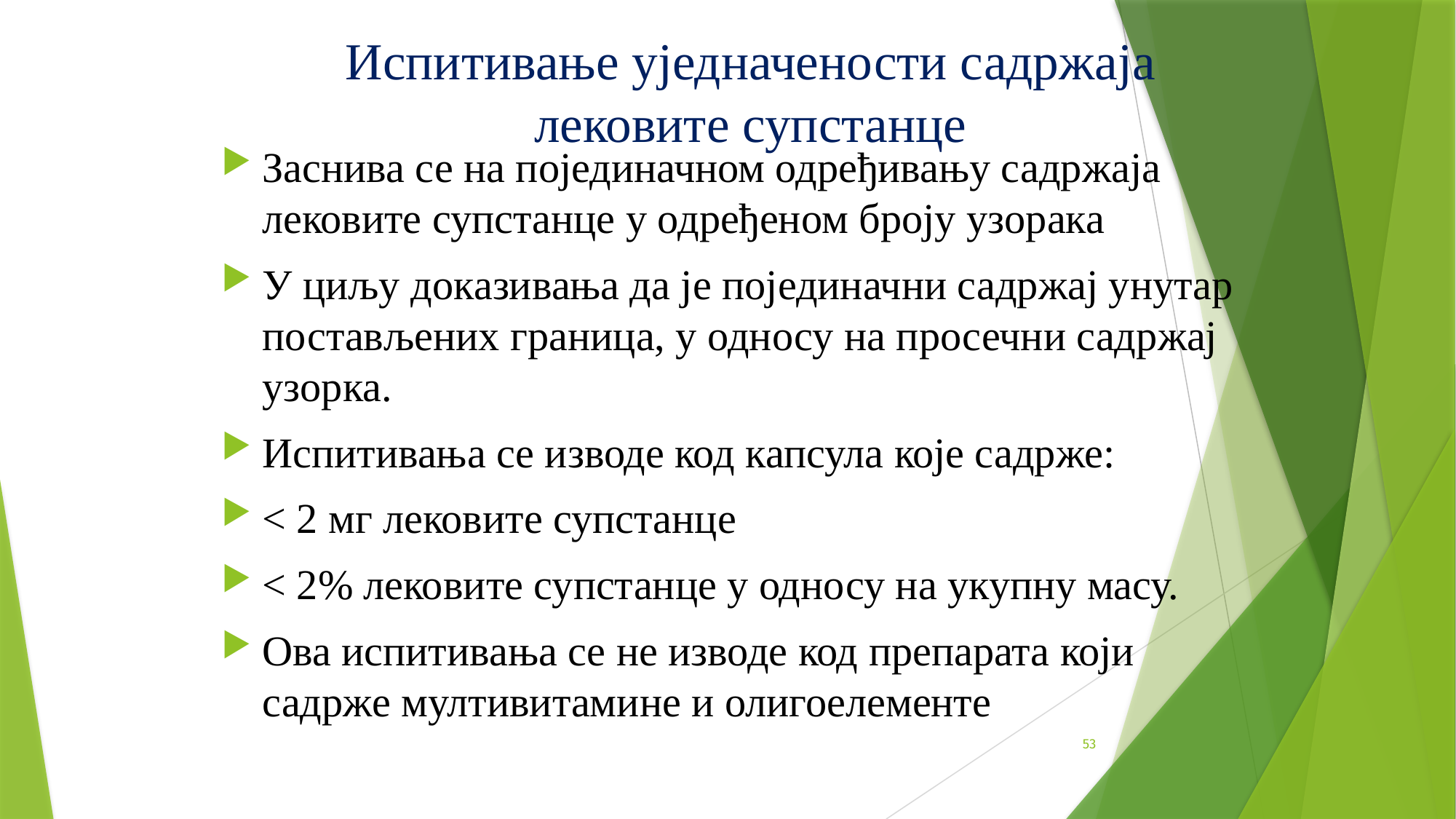

# Испитивање уједначености садржаја лековите супстанце
Заснива се на појединачном одређивању садржаја лековите супстанце у одређеном броју узорака
У циљу доказивања да је појединачни садржај унутар постављених граница, у односу на просечни садржај узорка.
Испитивања се изводе код капсула које садрже:
< 2 мг лековите супстанце
< 2% лековите супстанце у односу на укупну масу.
Ова испитивања се не изводе код препарата који садрже мултивитамине и олигоелементе
53